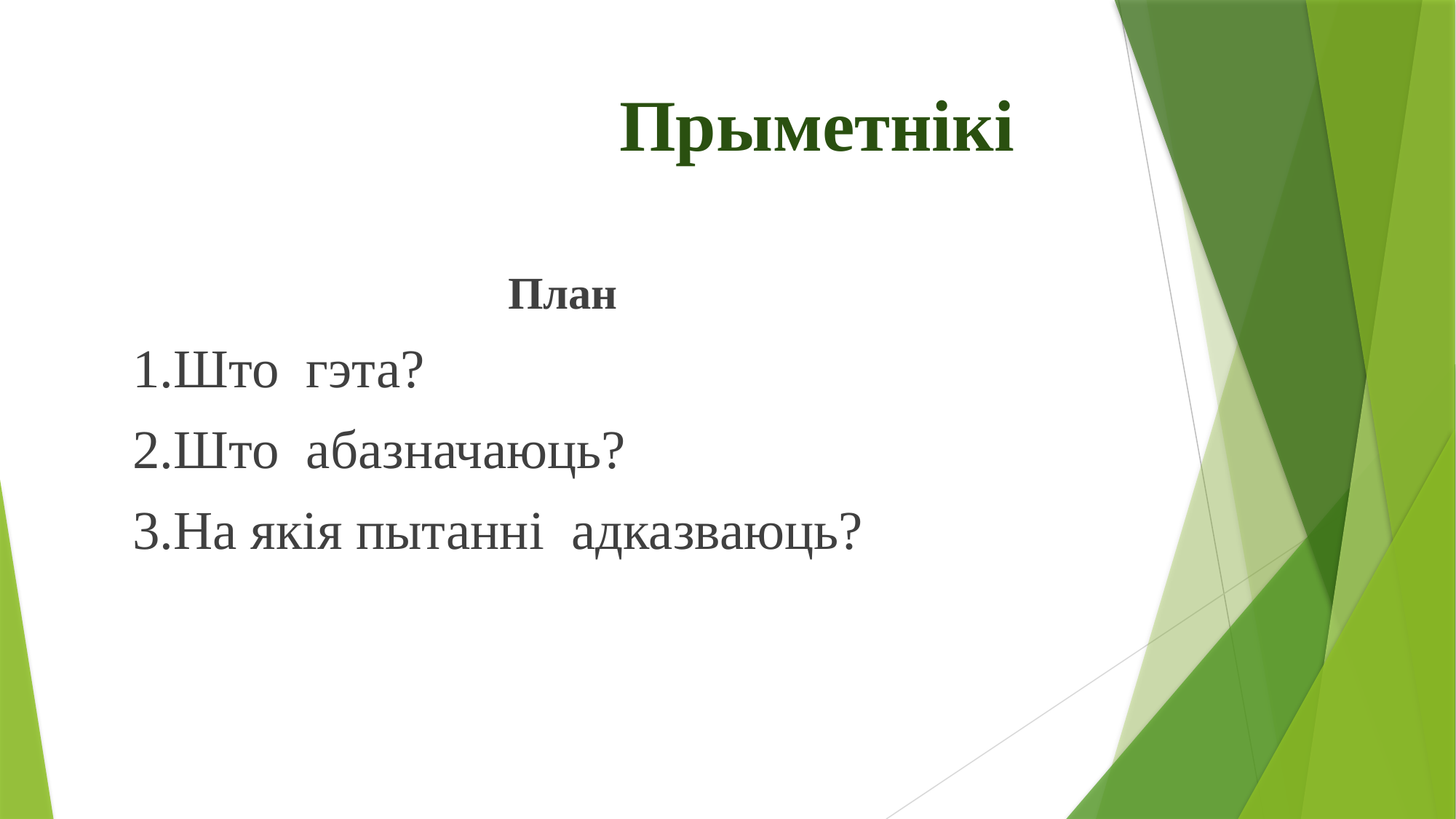

# Прыметнікі
   План
   1.Што  гэта?
   2.Што  абазначаюць?
   3.На якія пытанні  адказваюць?